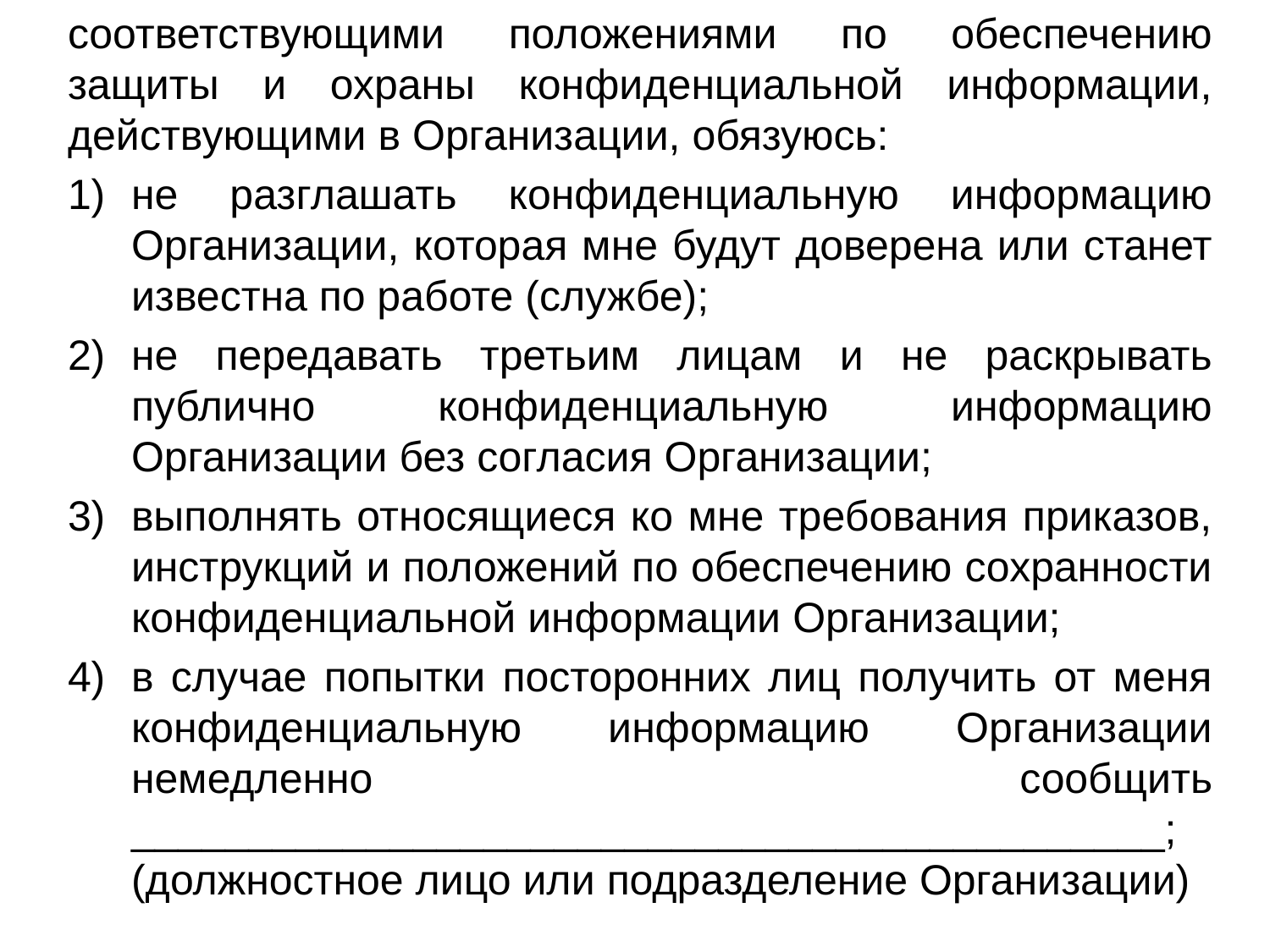

соответствующими положениями по обеспечению защиты и охраны конфиденциальной информации, действующими в Организации, обязуюсь:
не разглашать конфиденциальную информацию Организации, которая мне будут доверена или станет известна по работе (службе);
не передавать третьим лицам и не раскрывать публично конфиденциальную информацию Организации без согласия Организации;
выполнять относящиеся ко мне требования приказов, инструкций и положений по обеспечению сохранности конфиденциальной информации Организации;
в случае попытки посторонних лиц получить от меня конфиденциальную информацию Организации немедленно сообщить ____________________________________________; (должностное лицо или подразделение Организации)